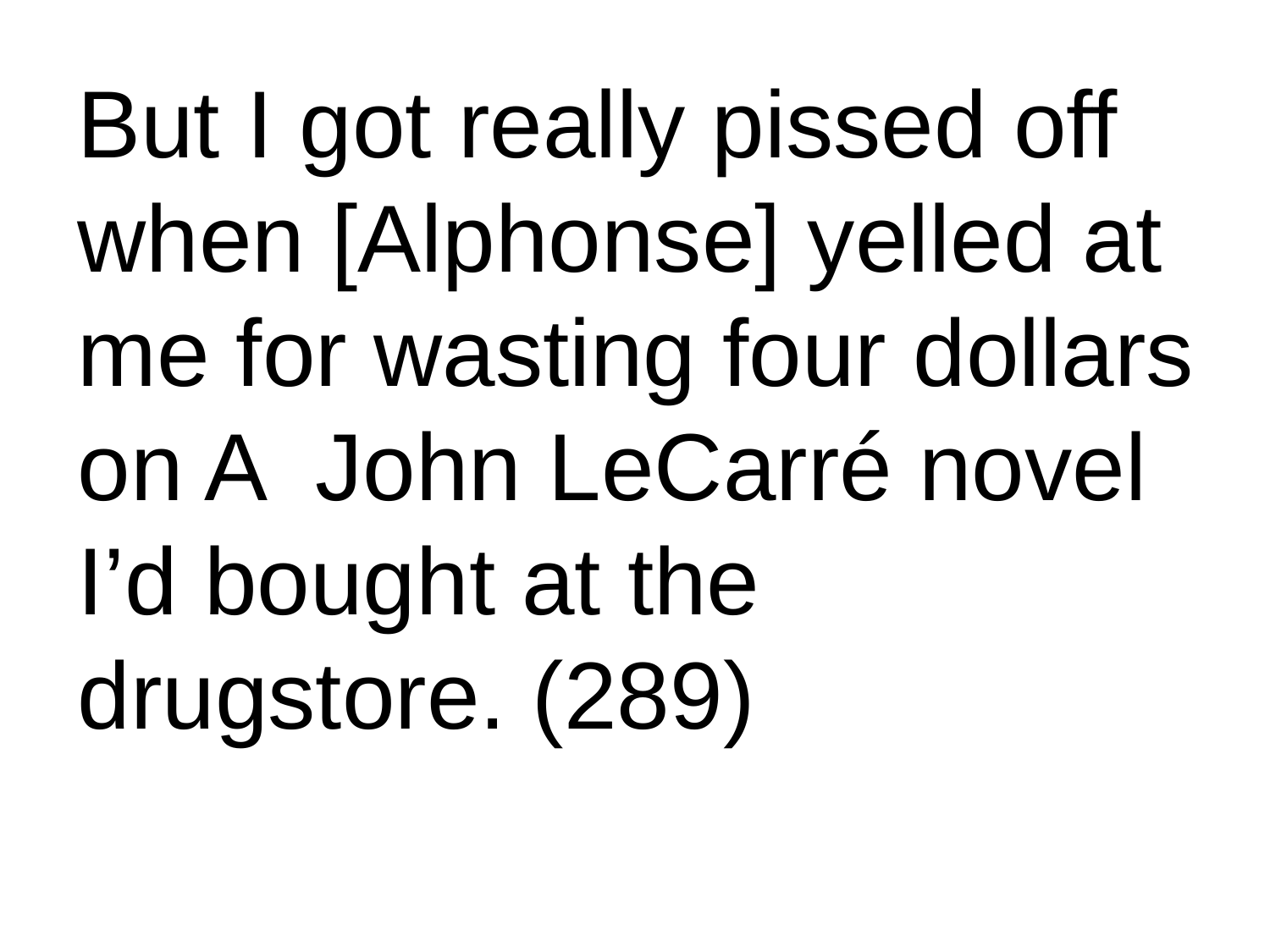

But I got really pissed off when [Alphonse] yelled at me for wasting four dollars on A  John LeCarré novel I’d bought at the drugstore. (289)